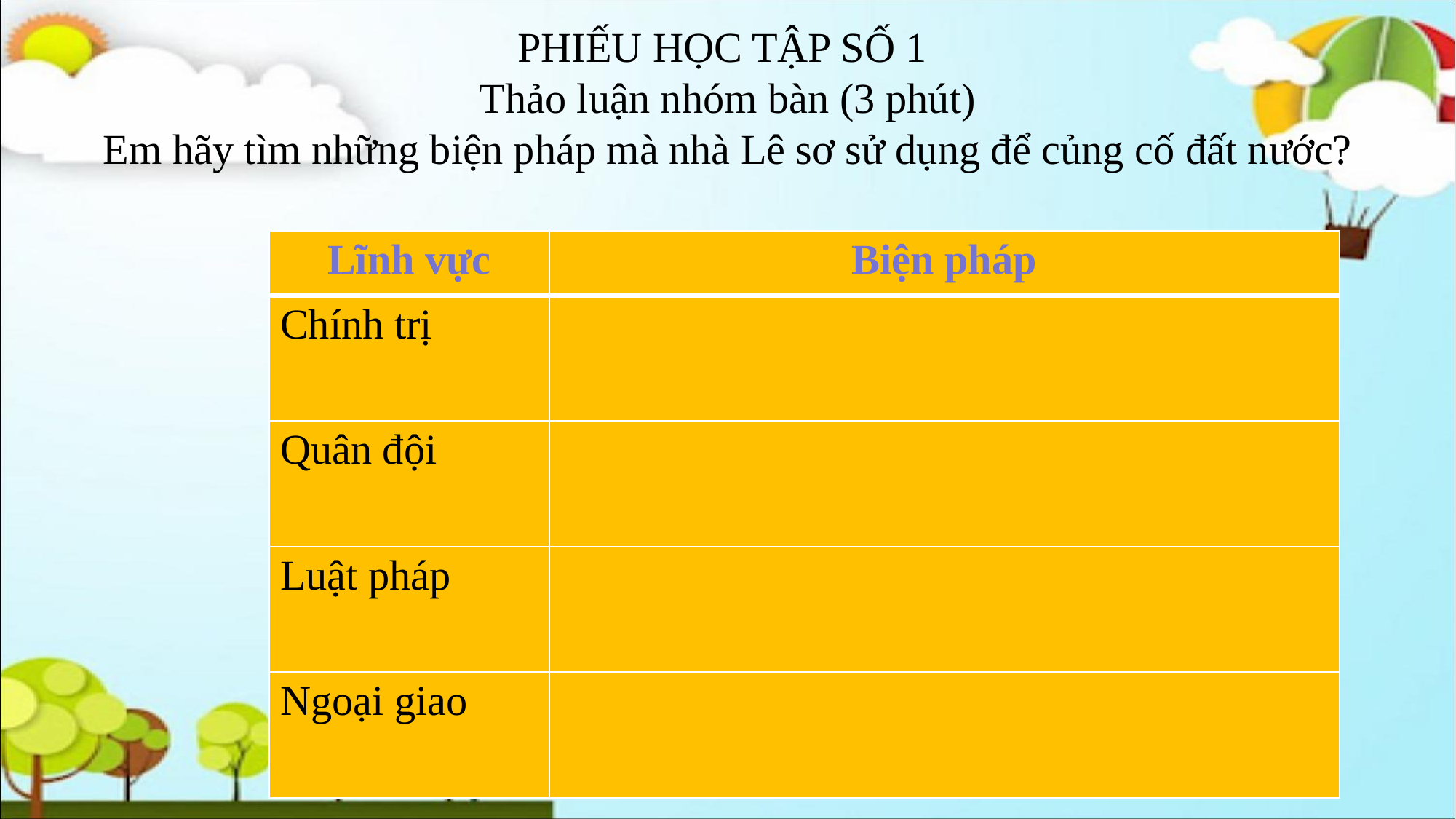

# PHIẾU HỌC TẬP SỐ 1 Thảo luận nhóm bàn (3 phút) Em hãy tìm những biện pháp mà nhà Lê sơ sử dụng để củng cố đất nước?
| Lĩnh vực | Biện pháp |
| --- | --- |
| Chính trị |  |
| Quân đội |  |
| Luật pháp |  |
| Ngoại giao |  |